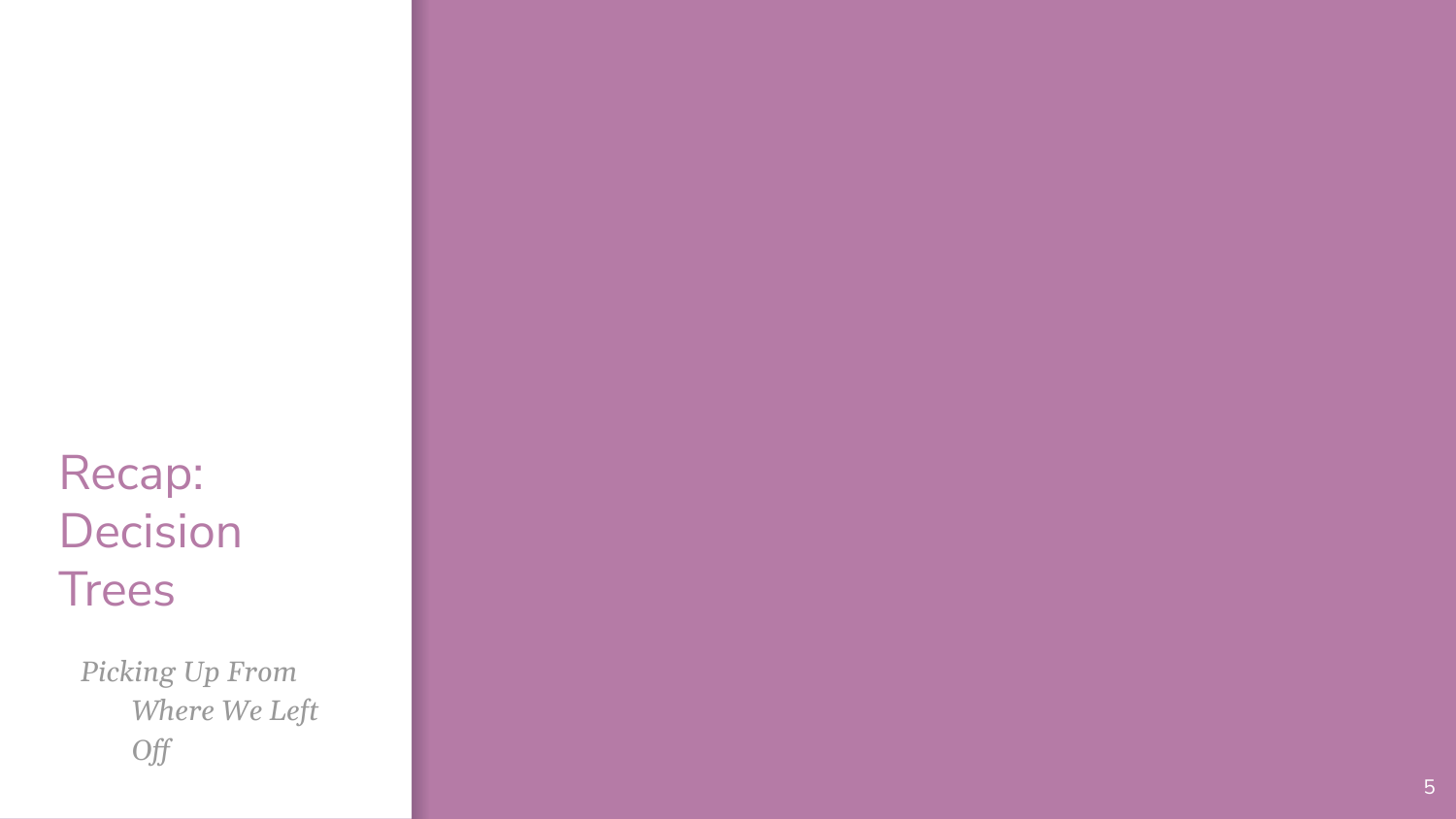

# Recap: Decision Trees
Picking Up From Where We Left Off
5